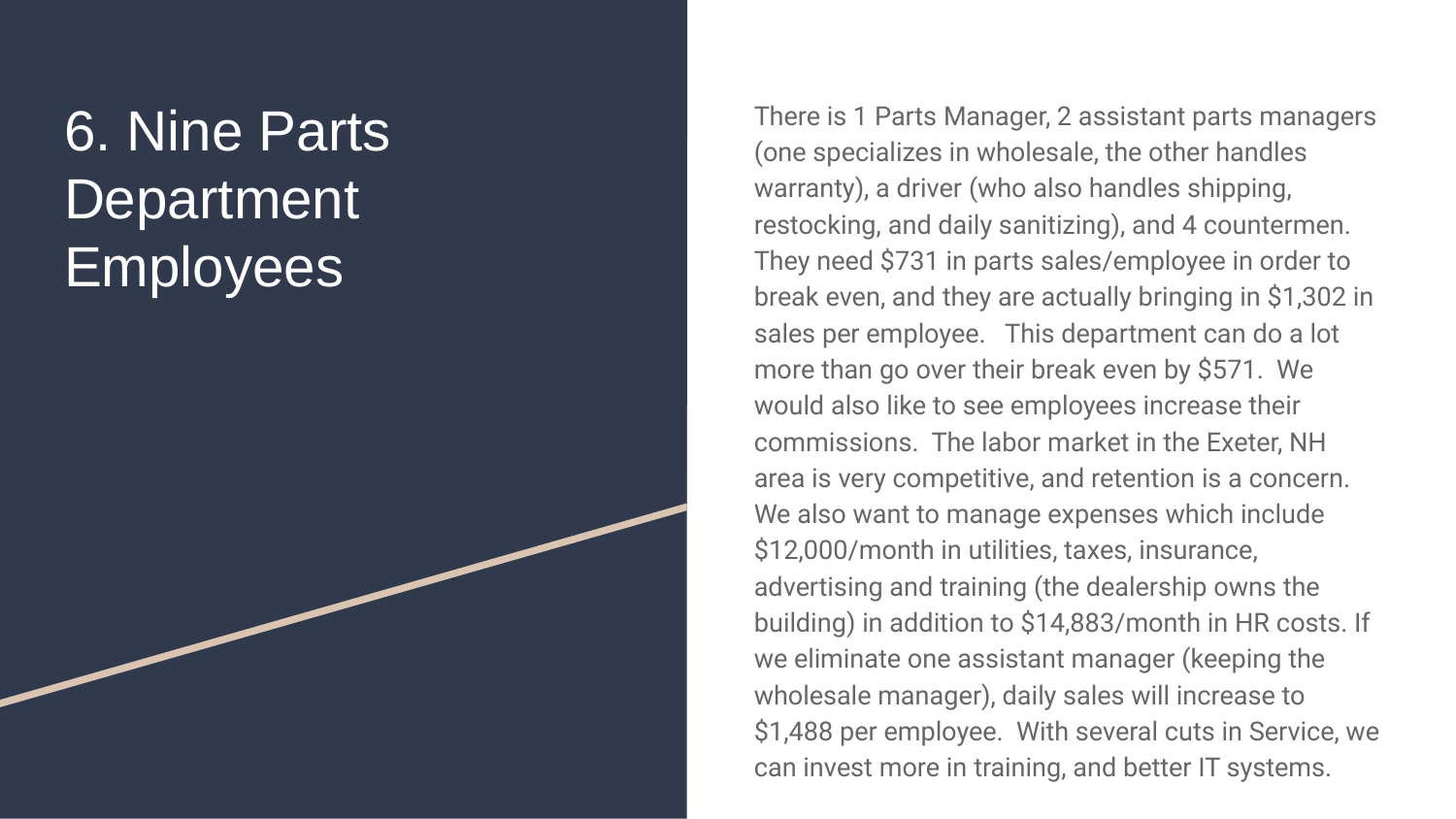

# 6. Nine Parts Department Employees
There is 1 Parts Manager, 2 assistant parts managers (one specializes in wholesale, the other handles warranty), a driver (who also handles shipping, restocking, and daily sanitizing), and 4 countermen.  They need $731 in parts sales/employee in order to break even, and they are actually bringing in $1,302 in sales per employee.   This department can do a lot more than go over their break even by $571.  We would also like to see employees increase their commissions.  The labor market in the Exeter, NH area is very competitive, and retention is a concern.  We also want to manage expenses which include $12,000/month in utilities, taxes, insurance, advertising and training (the dealership owns the building) in addition to $14,883/month in HR costs. If we eliminate one assistant manager (keeping the wholesale manager), daily sales will increase to $1,488 per employee.  With several cuts in Service, we can invest more in training, and better IT systems.